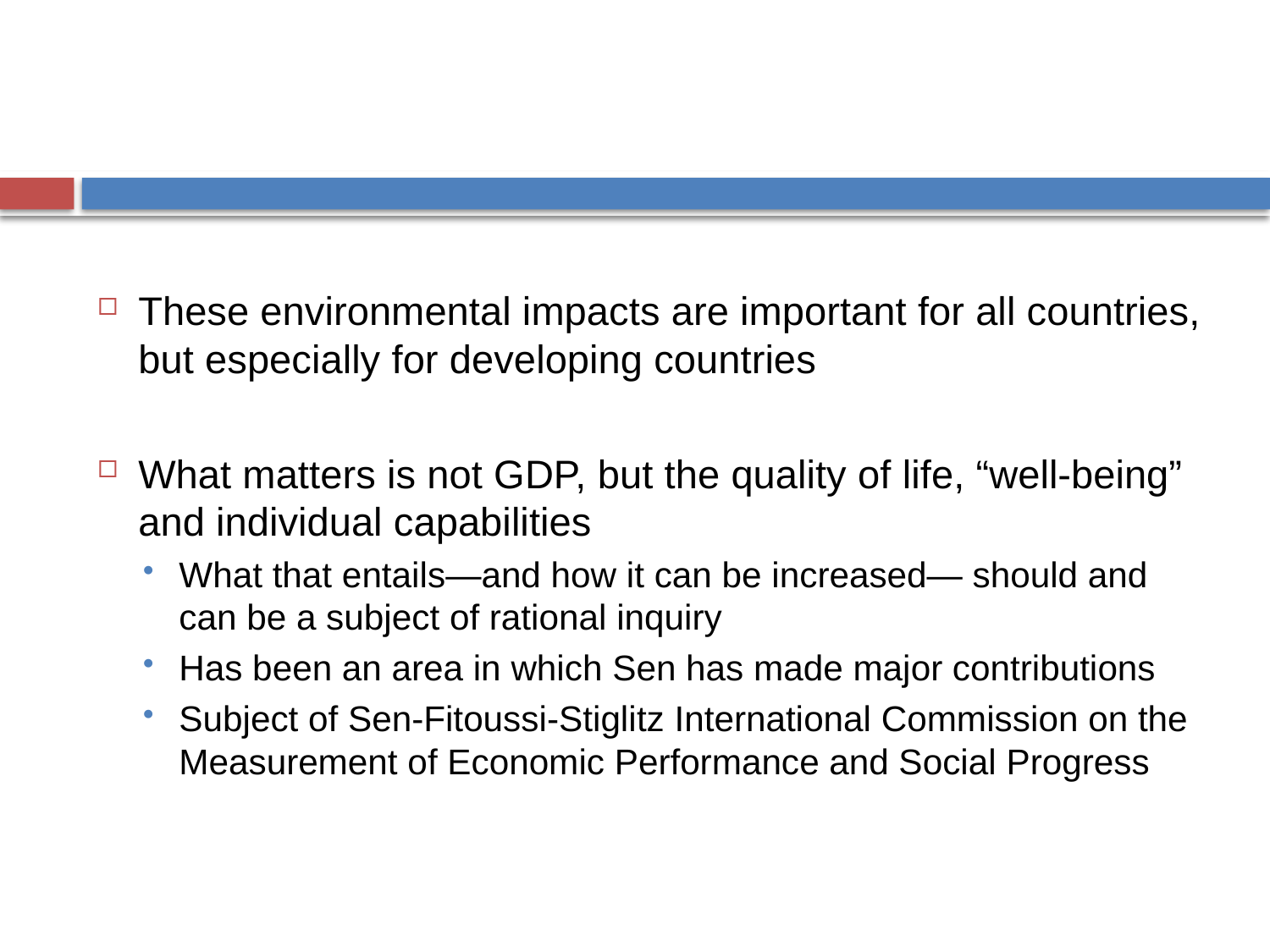

#

These environmental impacts are important for all countries, but especially for developing countries

What matters is not GDP, but the quality of life, “well-being” and individual capabilities
What that entails—and how it can be increased— should and can be a subject of rational inquiry
Has been an area in which Sen has made major contributions
Subject of Sen-Fitoussi-Stiglitz International Commission on the Measurement of Economic Performance and Social Progress